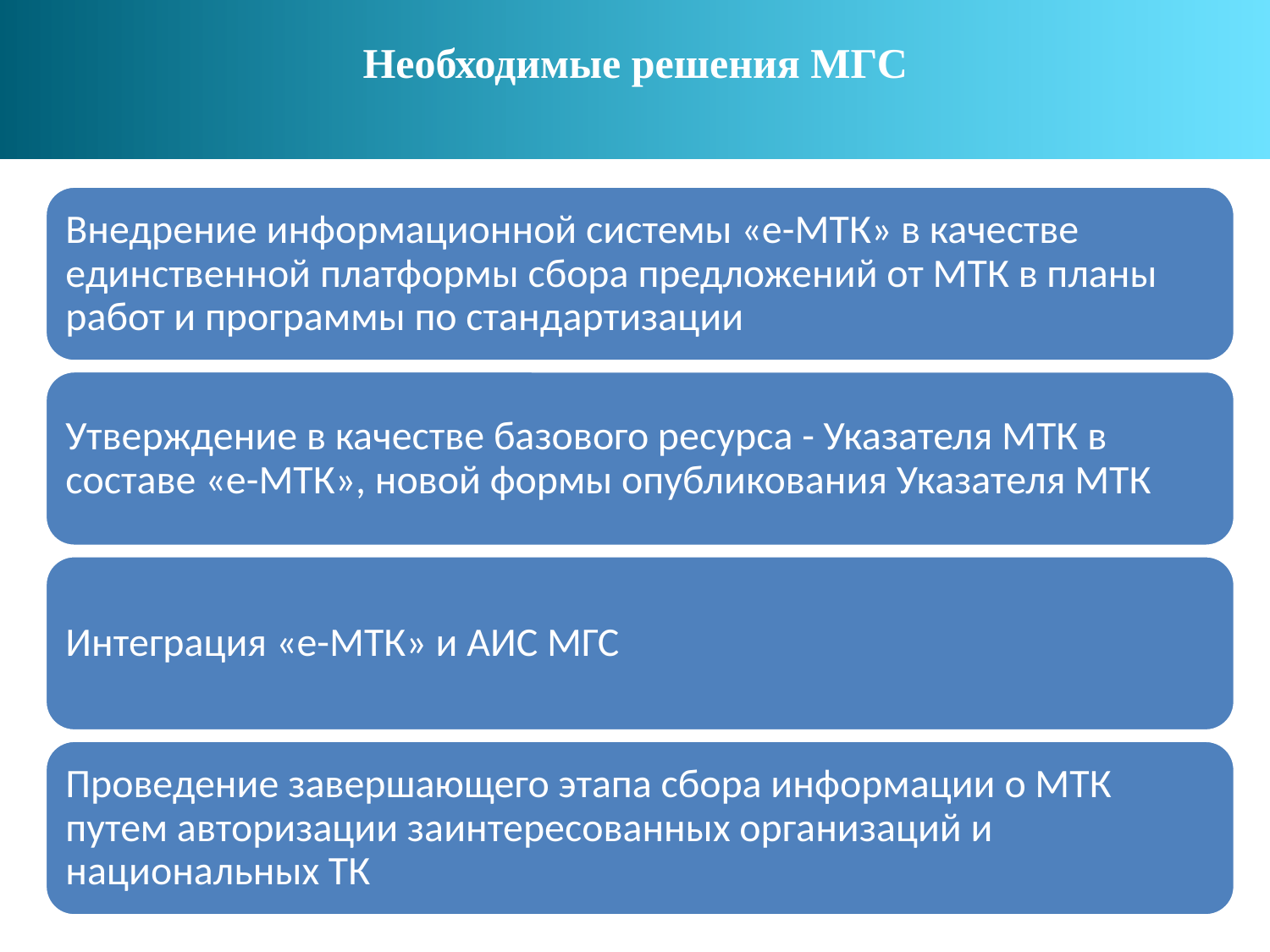

Необходимые решения МГС
Внедрение информационной системы «е-МТК» в качестве единственной платформы сбора предложений от МТК в планы работ и программы по стандартизации
Утверждение в качестве базового ресурса - Указателя МТК в составе «е-МТК», новой формы опубликования Указателя МТК
Интеграция «е-МТК» и АИС МГС
Проведение завершающего этапа сбора информации о МТК путем авторизации заинтересованных организаций и национальных ТК